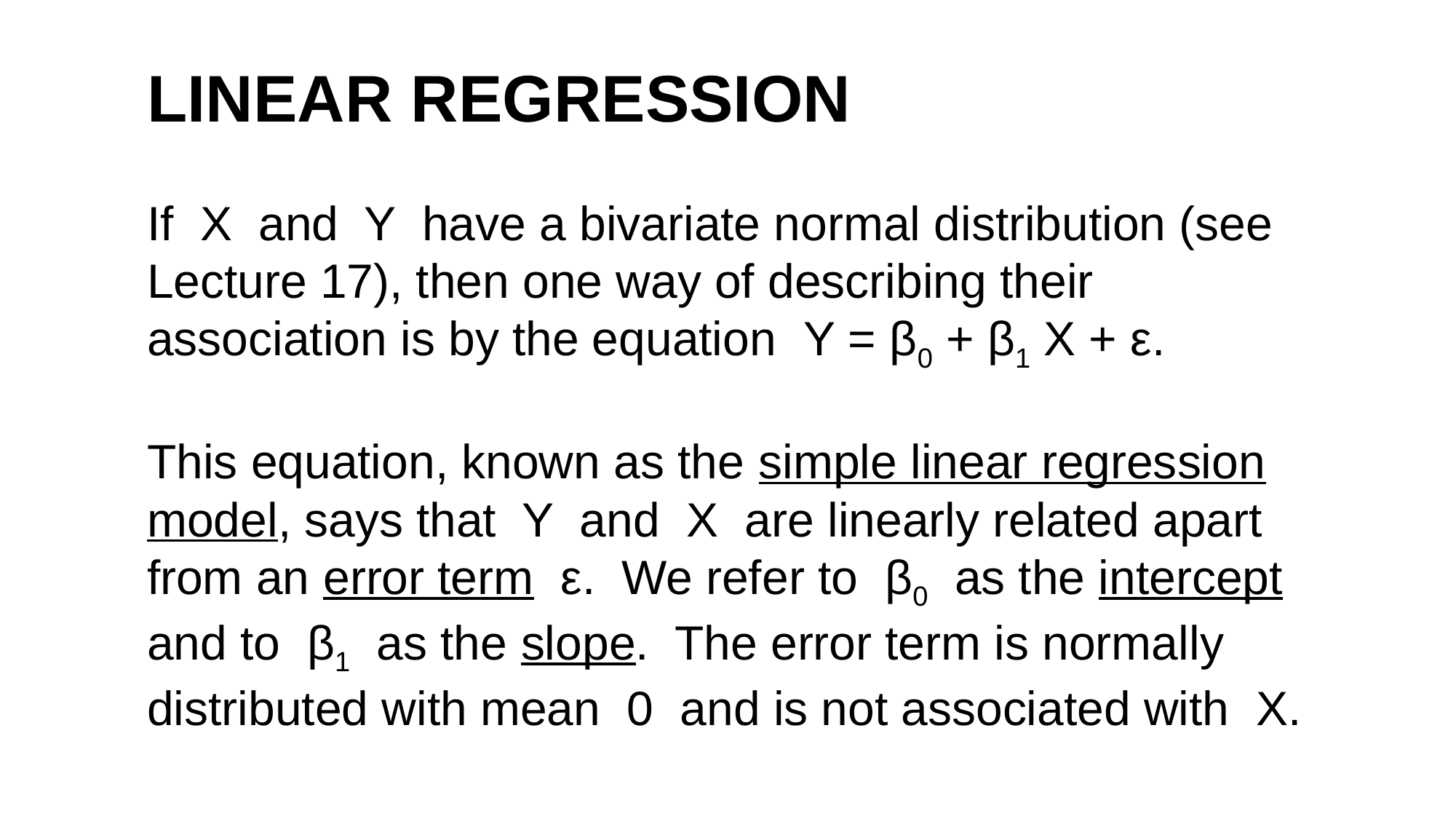

#
LINEAR REGRESSION

If  X  and  Y  have a bivariate normal distribution (see Lecture 17), then one way of describing their association is by the equation  Y = β0 + β1 X + ε.

This equation, known as the simple linear regression model, says that  Y  and  X  are linearly related apart from an error term  ε.  We refer to  β0  as the intercept and to  β1  as the slope.  The error term is normally distributed with mean  0  and is not associated with  X.